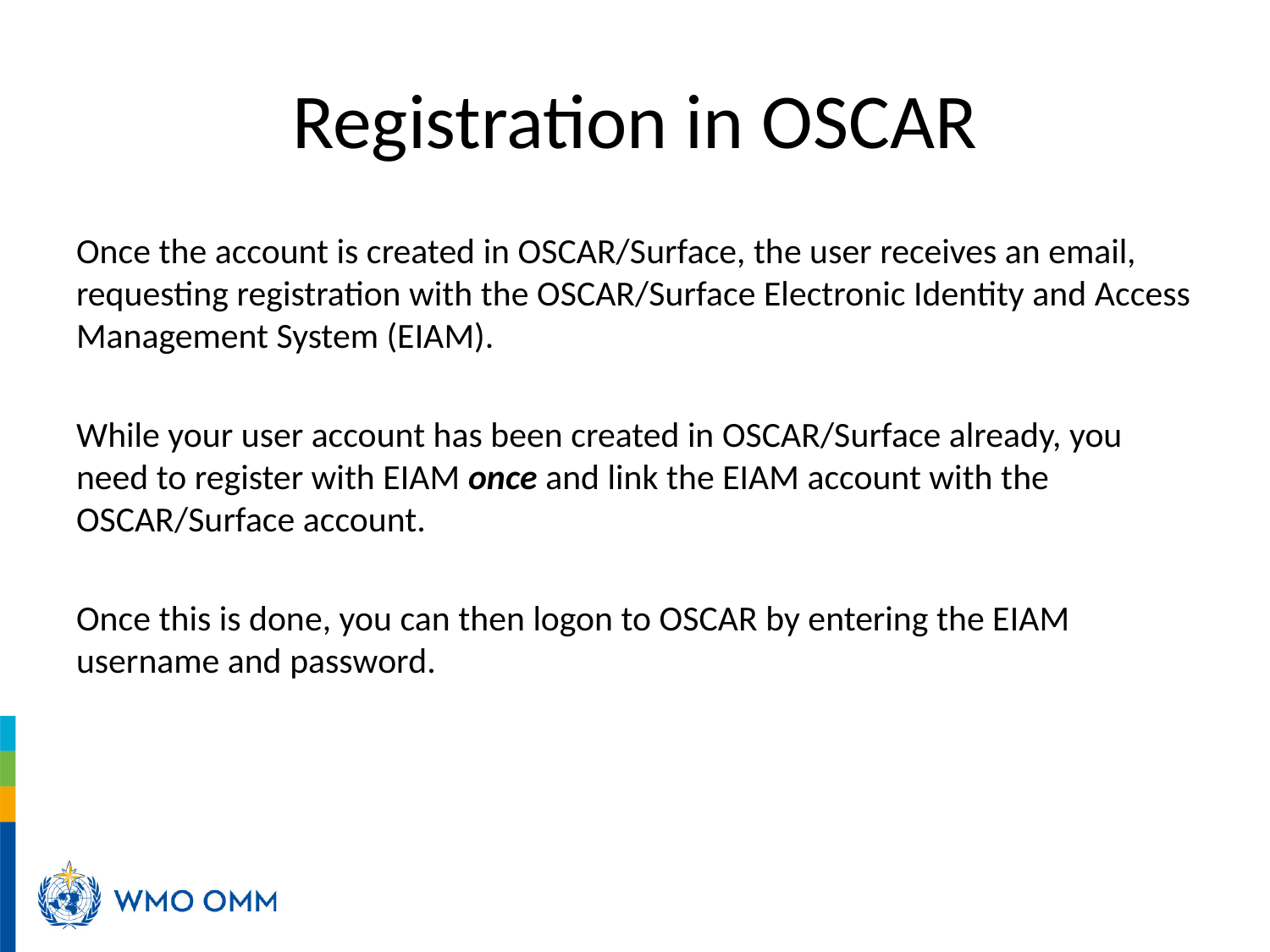

# Registration in OSCAR
Once the account is created in OSCAR/Surface, the user receives an email, requesting registration with the OSCAR/Surface Electronic Identity and Access Management System (EIAM).

While your user account has been created in OSCAR/Surface already, you need to register with EIAM once and link the EIAM account with the OSCAR/Surface account.

Once this is done, you can then logon to OSCAR by entering the EIAM username and password.